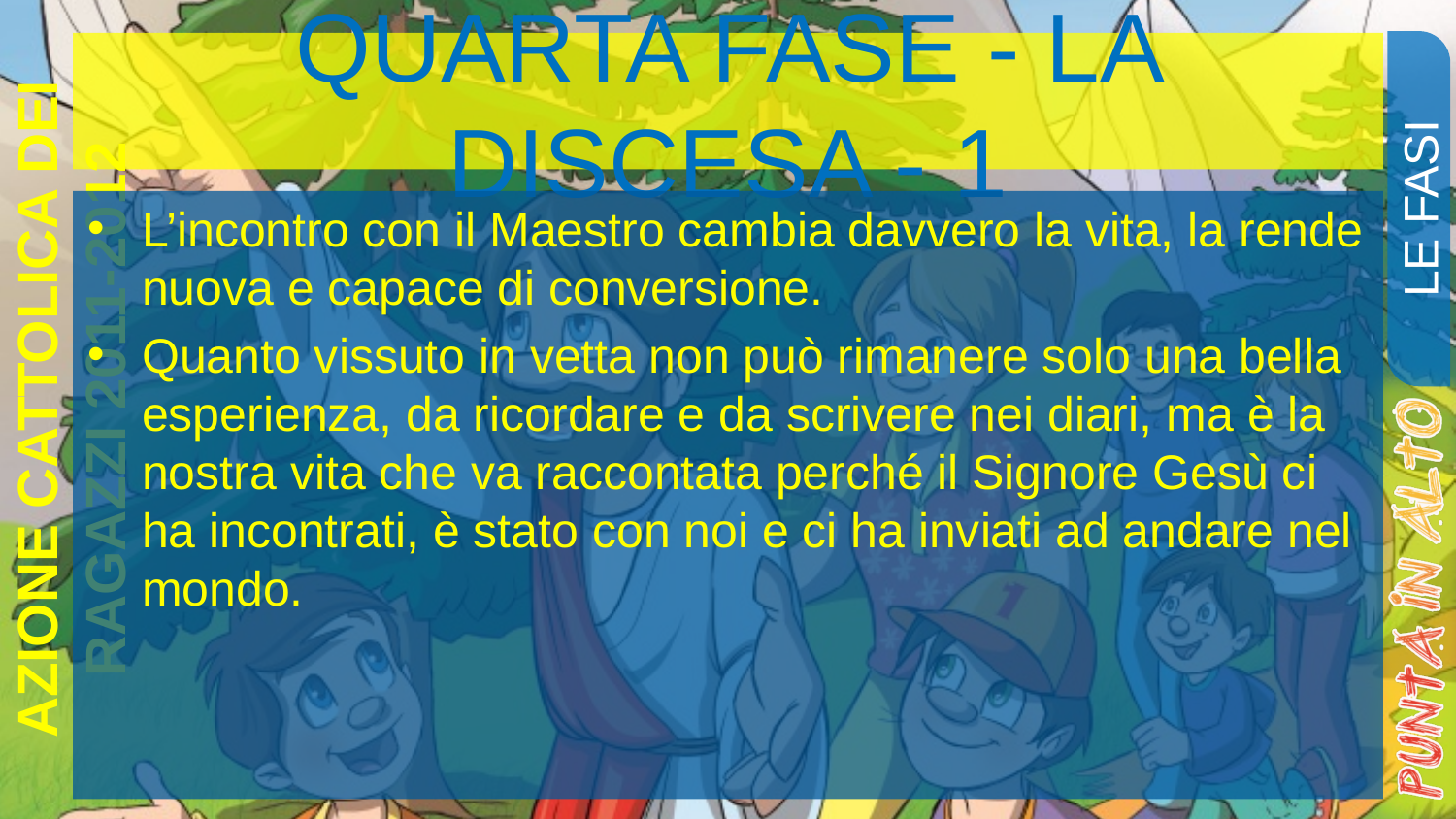

# QUARTA FASE - LA DISCESA - 1
LE FASI
L’incontro con il Maestro cambia davvero la vita, la rende nuova e capace di conversione.
Quanto vissuto in vetta non può rimanere solo una bella esperienza, da ricordare e da scrivere nei diari, ma è la nostra vita che va raccontata perché il Signore Gesù ci ha incontrati, è stato con noi e ci ha inviati ad andare nel mondo.